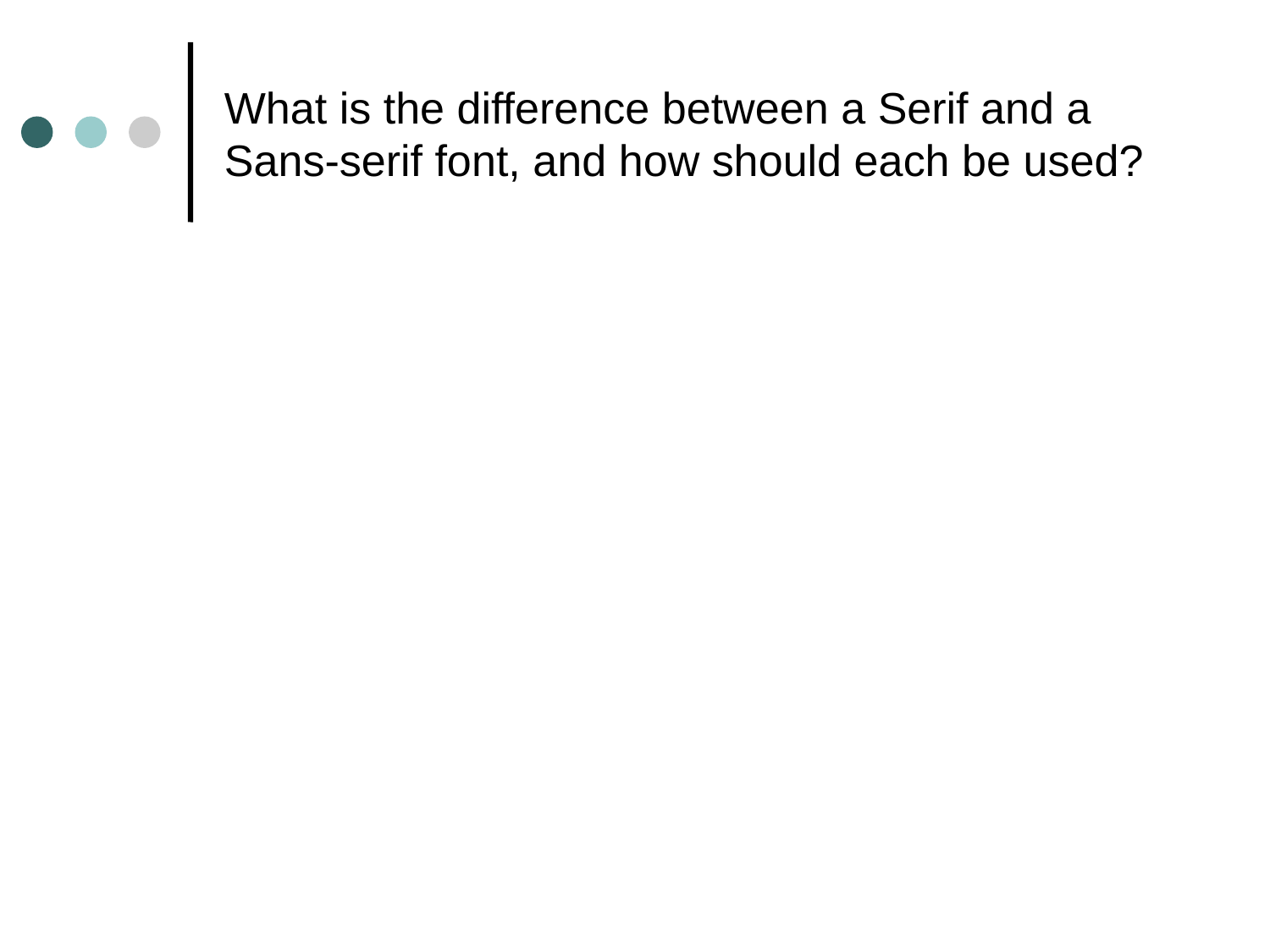

# What is the difference between a Serif and a Sans-serif font, and how should each be used?